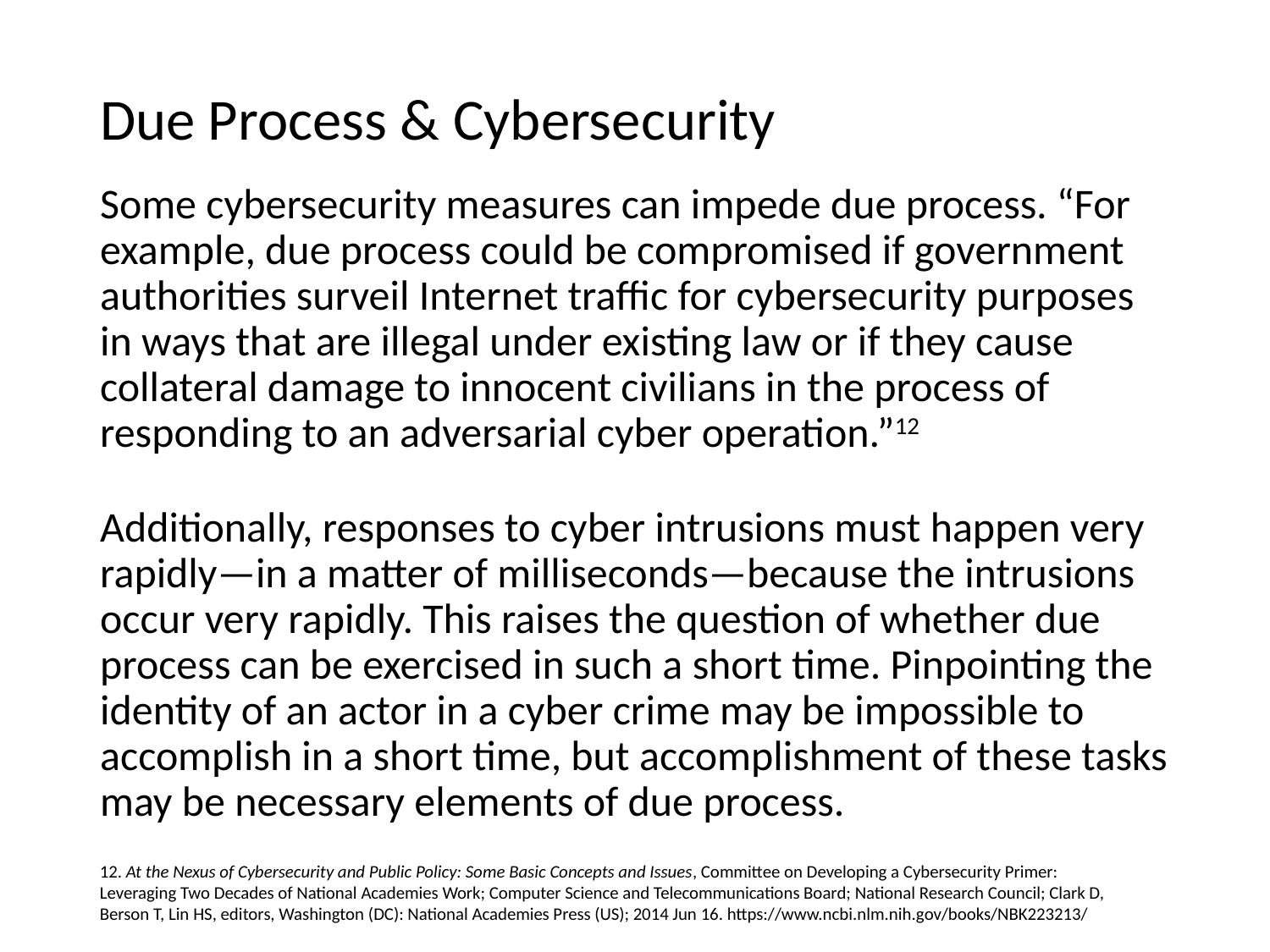

# Due Process & Cybersecurity
Some cybersecurity measures can impede due process. “For example, due process could be compromised if government authorities surveil Internet traffic for cybersecurity purposes in ways that are illegal under existing law or if they cause collateral damage to innocent civilians in the process of responding to an adversarial cyber operation.”12

Additionally, responses to cyber intrusions must happen very rapidly—in a matter of milliseconds—because the intrusions occur very rapidly. This raises the question of whether due process can be exercised in such a short time. Pinpointing the identity of an actor in a cyber crime may be impossible to accomplish in a short time, but accomplishment of these tasks may be necessary elements of due process.

12. At the Nexus of Cybersecurity and Public Policy: Some Basic Concepts and Issues, Committee on Developing a Cybersecurity Primer: Leveraging Two Decades of National Academies Work; Computer Science and Telecommunications Board; National Research Council; Clark D, Berson T, Lin HS, editors, Washington (DC): National Academies Press (US); 2014 Jun 16. https://www.ncbi.nlm.nih.gov/books/NBK223213/